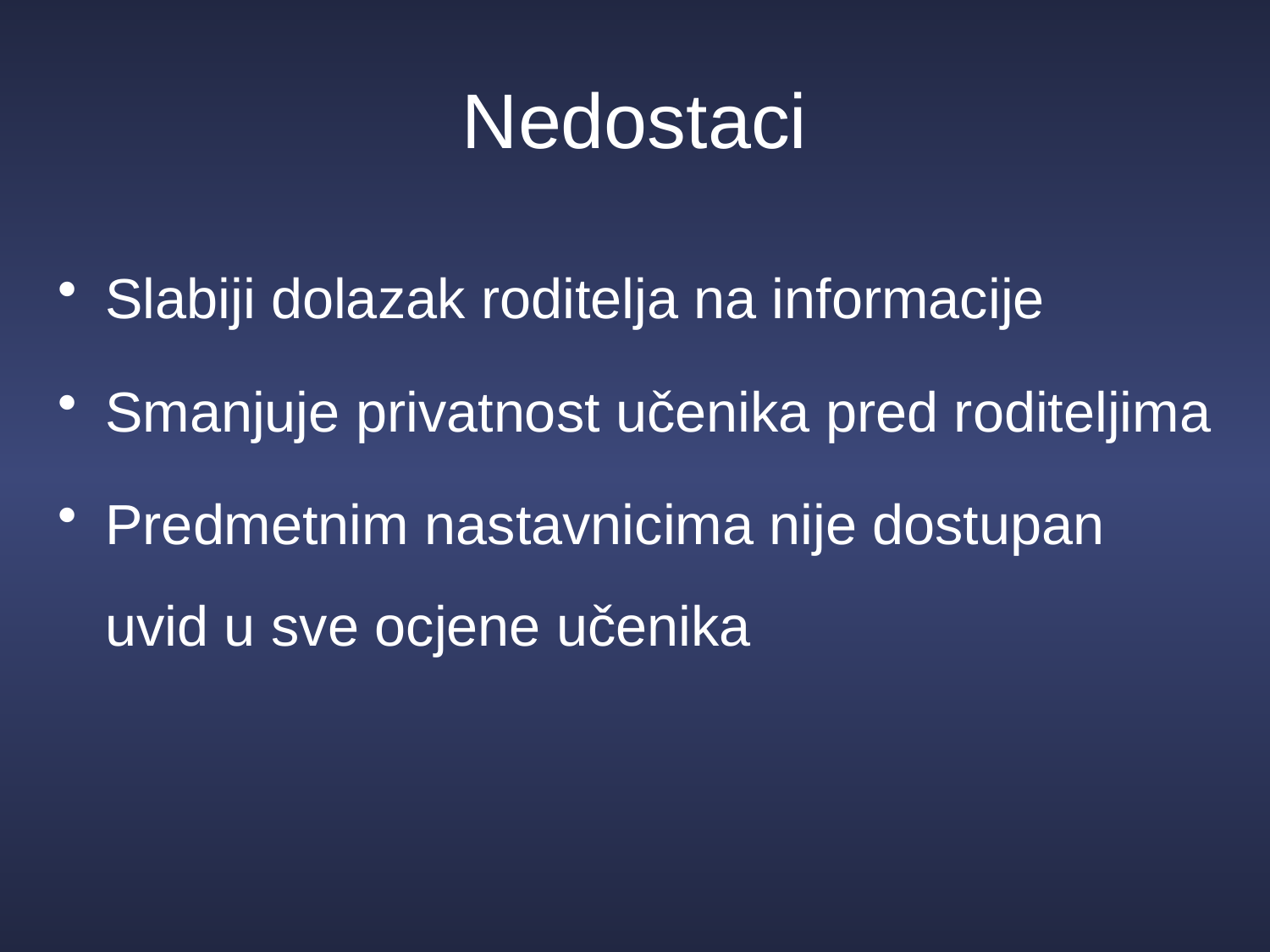

# Nedostaci
Slabiji dolazak roditelja na informacije
Smanjuje privatnost učenika pred roditeljima
Predmetnim nastavnicima nije dostupan uvid u sve ocjene učenika